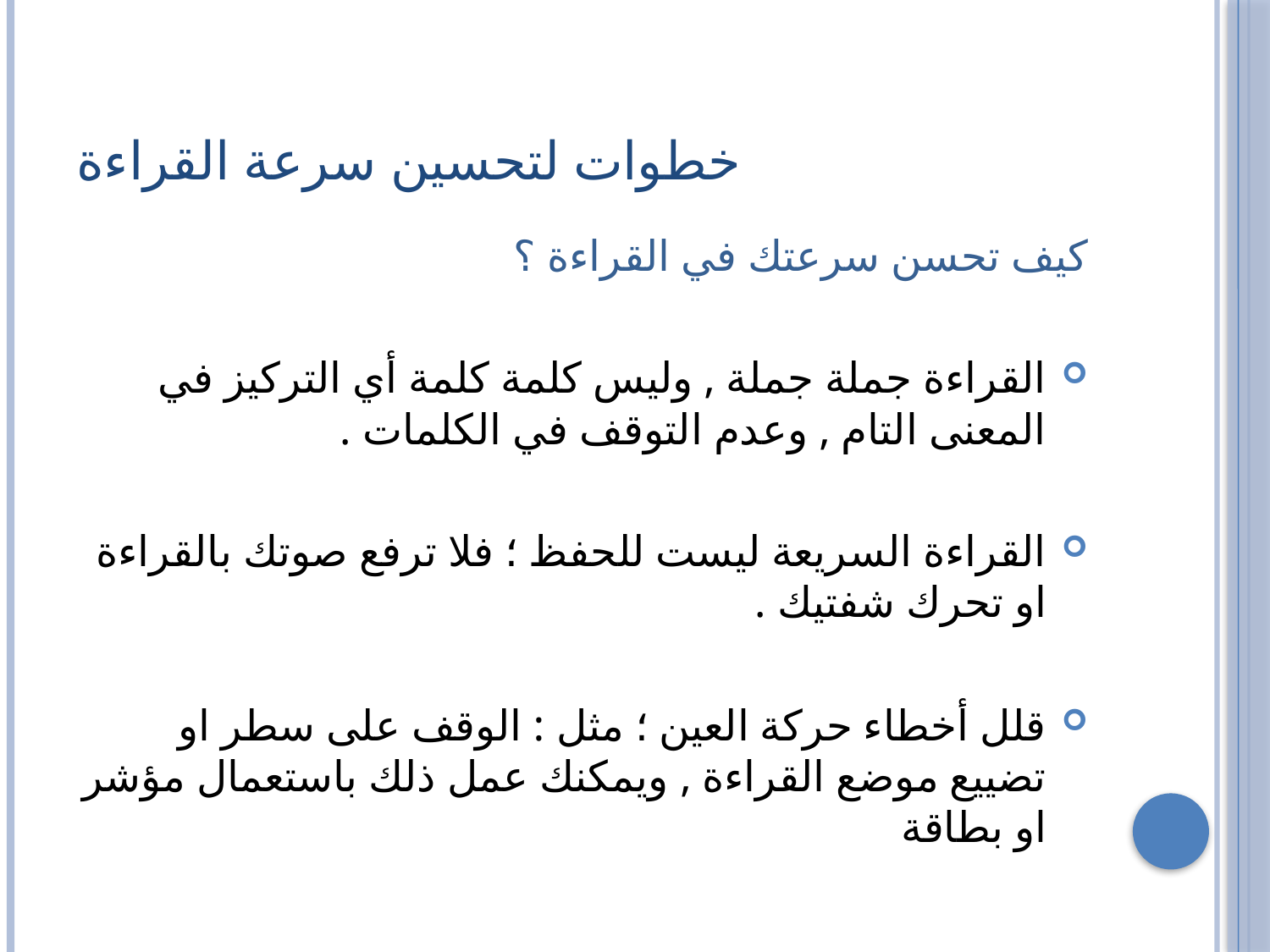

# خطوات لتحسين سرعة القراءة
كيف تحسن سرعتك في القراءة ؟

القراءة جملة جملة , وليس كلمة كلمة أي التركيز في المعنى التام , وعدم التوقف في الكلمات .

القراءة السريعة ليست للحفظ ؛ فلا ترفع صوتك بالقراءة او تحرك شفتيك .

قلل أخطاء حركة العين ؛ مثل : الوقف على سطر او تضييع موضع القراءة , ويمكنك عمل ذلك باستعمال مؤشر او بطاقة